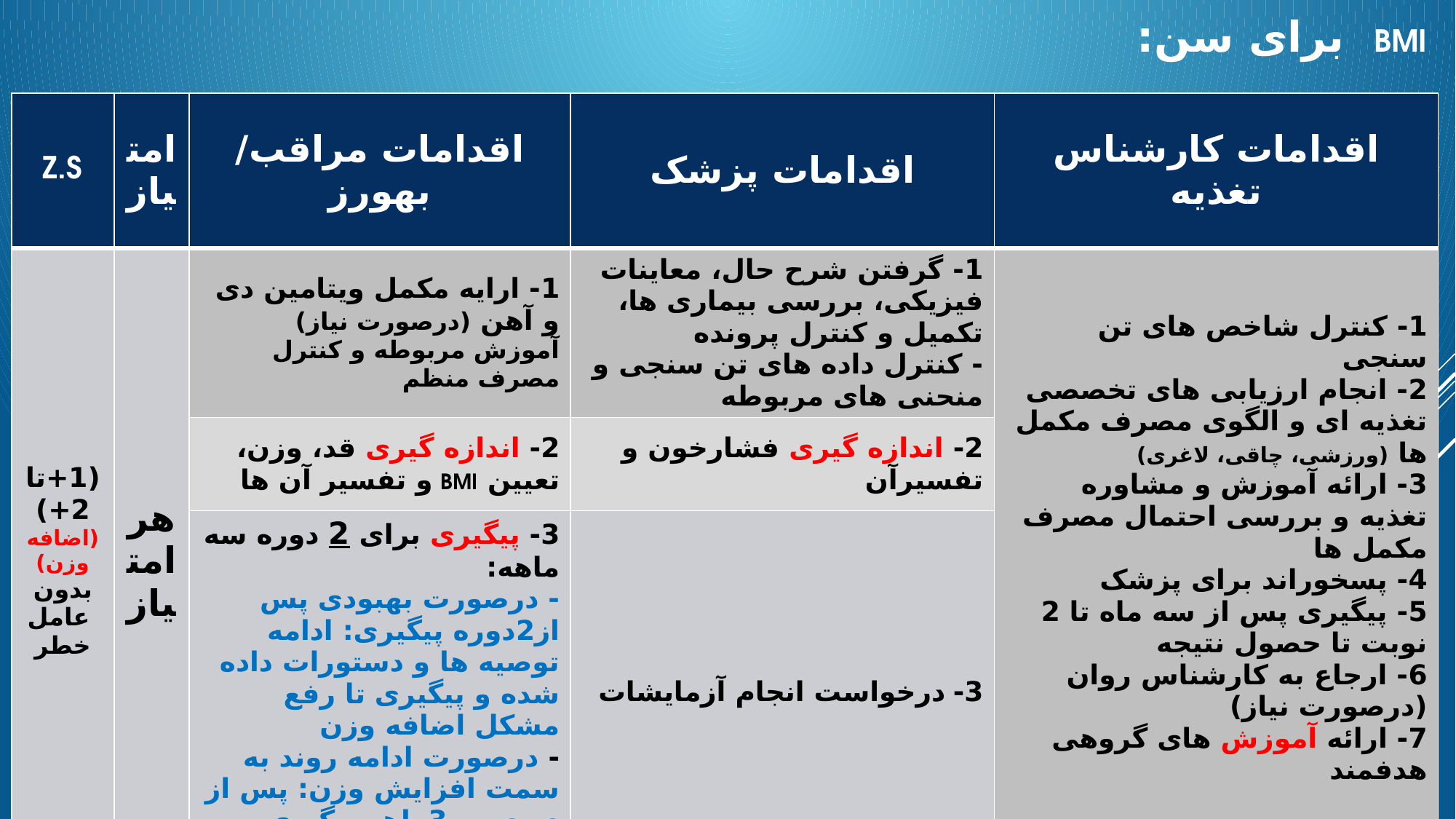

# BMI  برای سن:
| Z.S | امتیاز | اقدامات مراقب/ بهورز | اقدامات پزشک | اقدامات کارشناس تغذیه |
| --- | --- | --- | --- | --- |
| (1+تا2+) (اضافه وزن) بدون عامل خطر | هر امتیاز | 1- ارایه مکمل ویتامین دی و آهن (درصورت نیاز) آموزش مربوطه و کنترل مصرف منظم | 1- گرفتن شرح حال، معاینات فیزیکی، بررسی بیماری ها، تکمیل و کنترل پرونده - کنترل داده های تن سنجی و منحنی های مربوطه | 1- کنترل شاخص های تن سنجی 2- انجام ارزیابی های تخصصی تغذیه ای و الگوی مصرف مکمل ها (ورزشی، چاقی، لاغری) 3- ارائه آموزش و مشاوره تغذیه و بررسی احتمال مصرف مکمل ها 4- پسخوراند برای پزشک 5- پیگیری پس از سه ماه تا 2 نوبت تا حصول نتیجه 6- ارجاع به کارشناس روان (درصورت نیاز) 7- ارائه آموزش های گروهی هدفمند |
|  |  | 2- اندازه گیری قد، وزن، تعیین BMI و تفسیر آن ها | 2- اندازه گیری فشارخون و تفسیرآن |  |
|  |  | 3- پیگیری برای 2 دوره سه ماهه: - درصورت بهبودی پس از2دوره پیگیری: ادامه توصیه ها و دستورات داده شده و پیگیری تا رفع مشکل اضافه وزن - درصورت ادامه روند به سمت افزایش وزن: پس از دو دوره 3ماهه پیگیری (6ماه)، ارجاع به پزشک | 3- درخواست انجام آزمایشات |  |